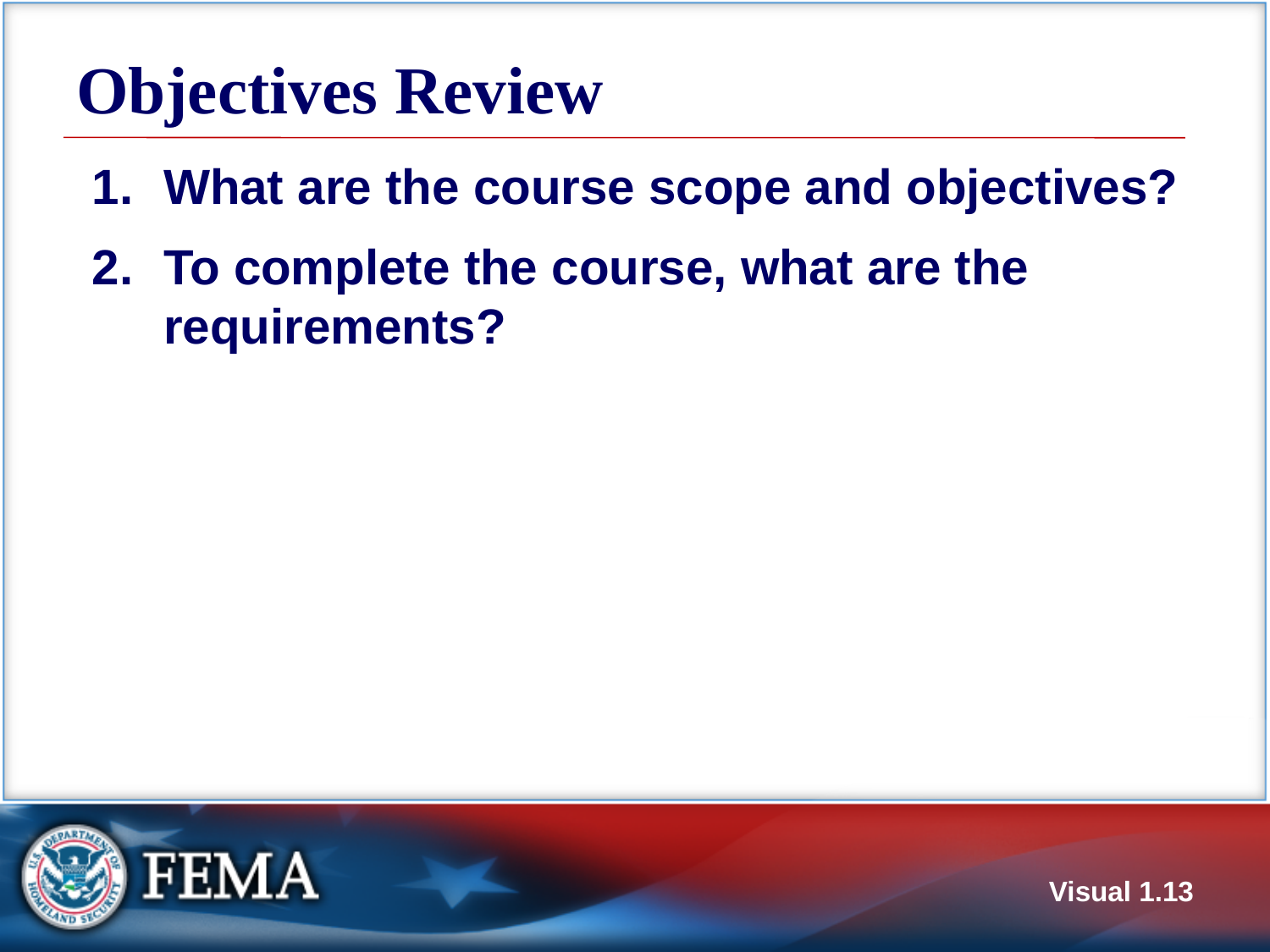

# Objectives Review
What are the course scope and objectives?
To complete the course, what are the requirements?
Visual 1.13